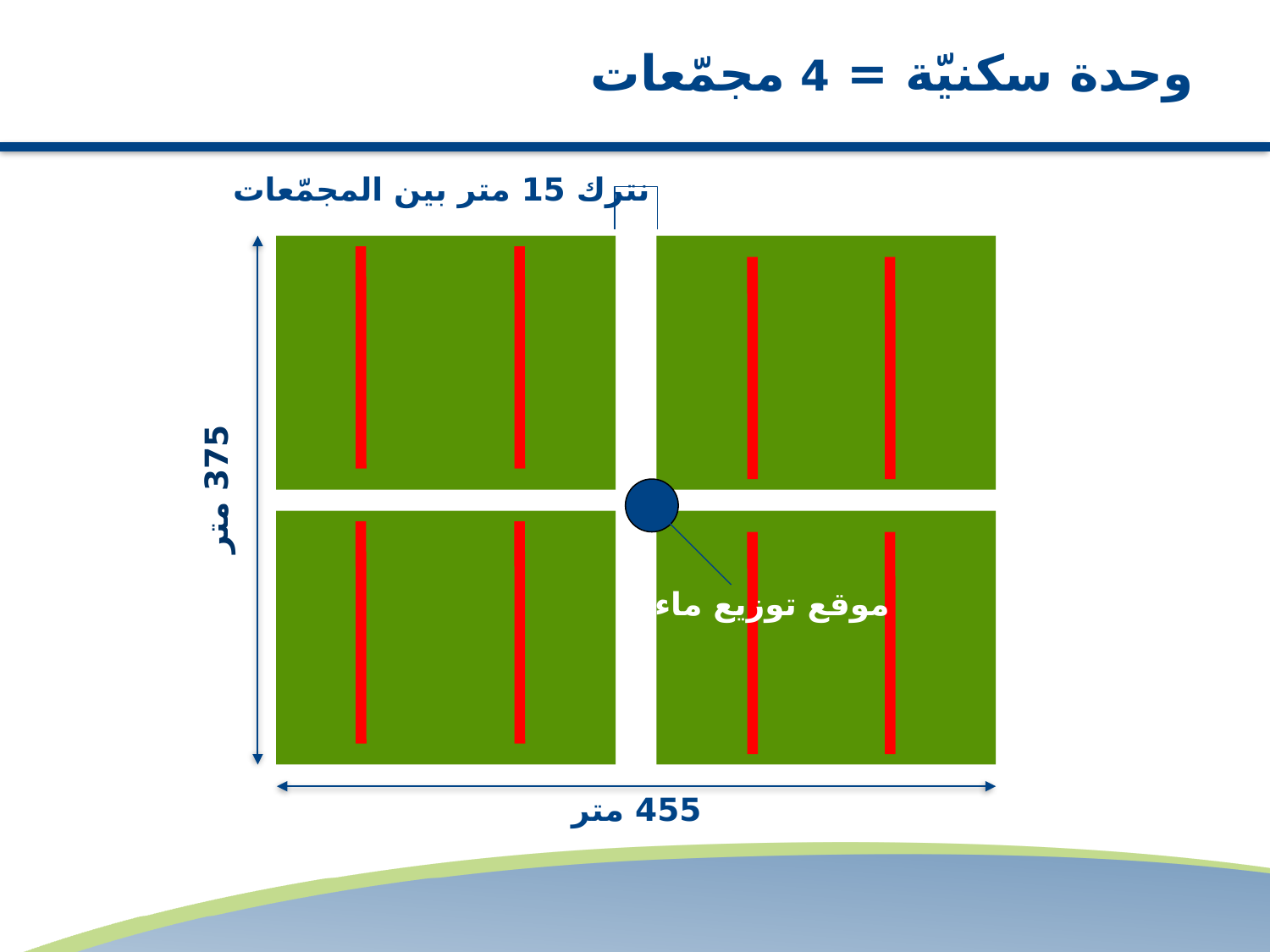

# وحدة سكنيّة = 4 مجمّعات
نترك 15 متر بين المجمّعات

375 متر

موقع توزيع ماء
455 متر